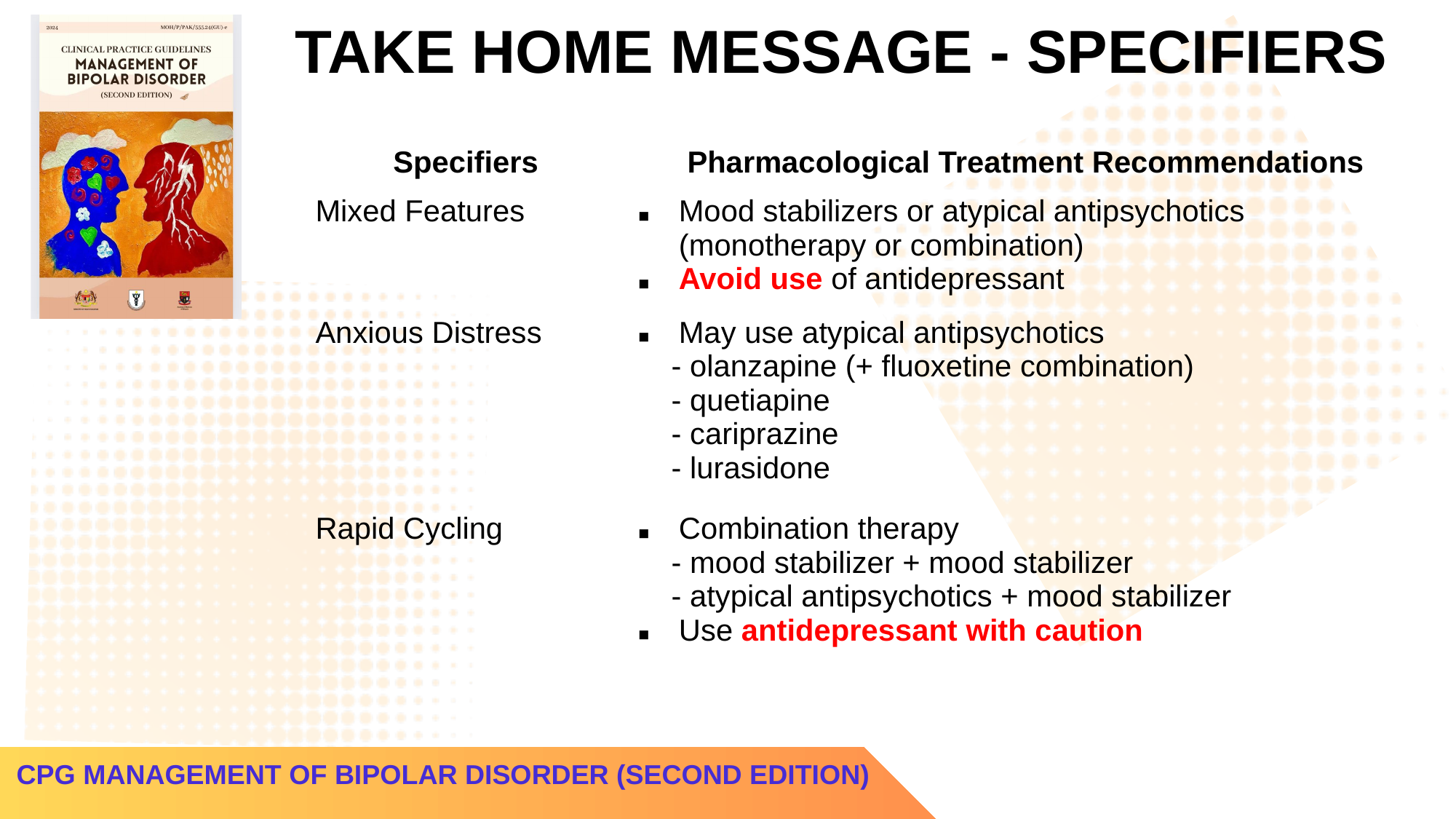

TAKE HOME MESSAGE - SPECIFIERS

| Specifiers | Pharmacological Treatment Recommendations |
| --- | --- |
| Mixed Features | Mood stabilizers or atypical antipsychotics (monotherapy or combination) Avoid use of antidepressant |
| Anxious Distress | May use atypical antipsychotics - olanzapine (+ fluoxetine combination) - quetiapine - cariprazine - lurasidone |
| Rapid Cycling | Combination therapy - mood stabilizer + mood stabilizer - atypical antipsychotics + mood stabilizer Use antidepressant with caution |

CPG MANAGEMENT OF BIPOLAR DISORDER (SECOND EDITION)